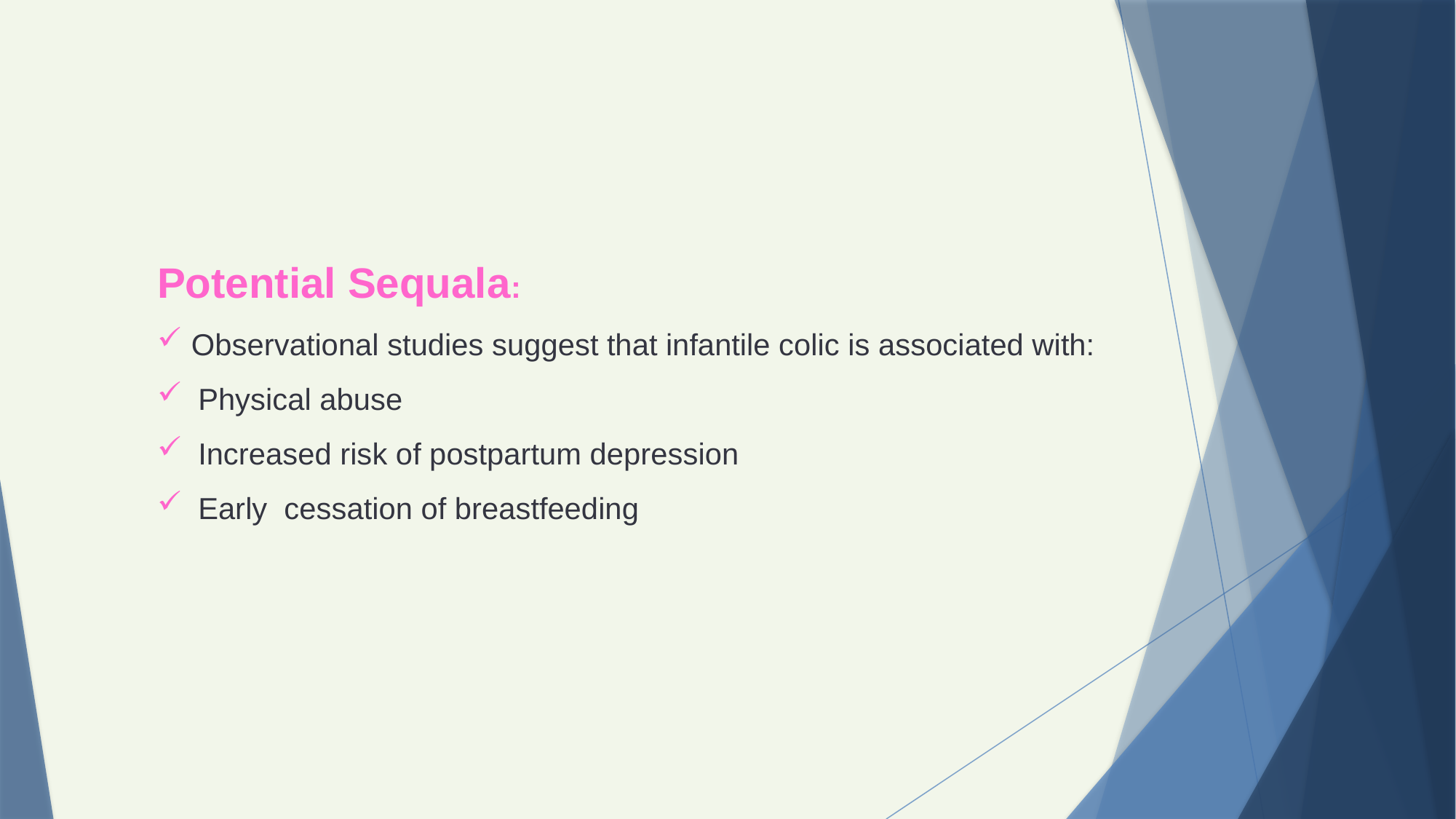

Potential Sequala:
Observational studies suggest that infantile colic is associated with:
Physical abuse
Increased risk of postpartum depression
Early  cessation of breastfeeding